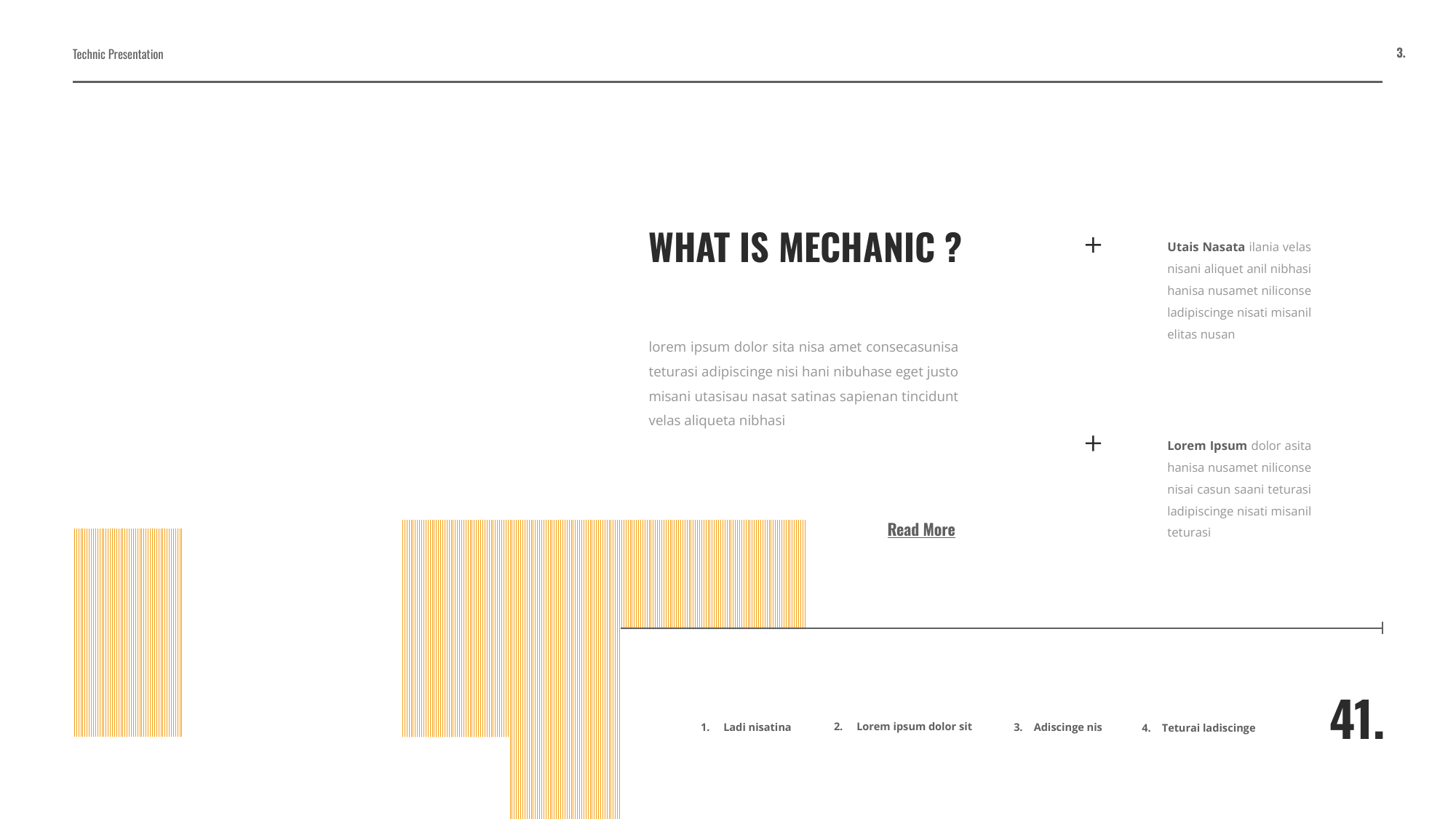

3.
Technic Presentation

WHAT IS MECHANIC ?
Utais Nasata ilania velas nisani aliquet anil nibhasi hanisa nusamet niliconse ladipiscinge nisati misanil elitas nusan

lorem ipsum dolor sita nisa amet consecasunisa teturasi adipiscinge nisi hani nibuhase eget justo misani utasisau nasat satinas sapienan tincidunt velas aliqueta nibhasi
Lorem Ipsum dolor asita hanisa nusamet niliconse nisai casun saani teturasi ladipiscinge nisati misanil teturasi

Read More
41.
2.     Lorem ipsum dolor sit
1.     Ladi nisatina
3.    Adiscinge nis
4.    Teturai ladiscinge